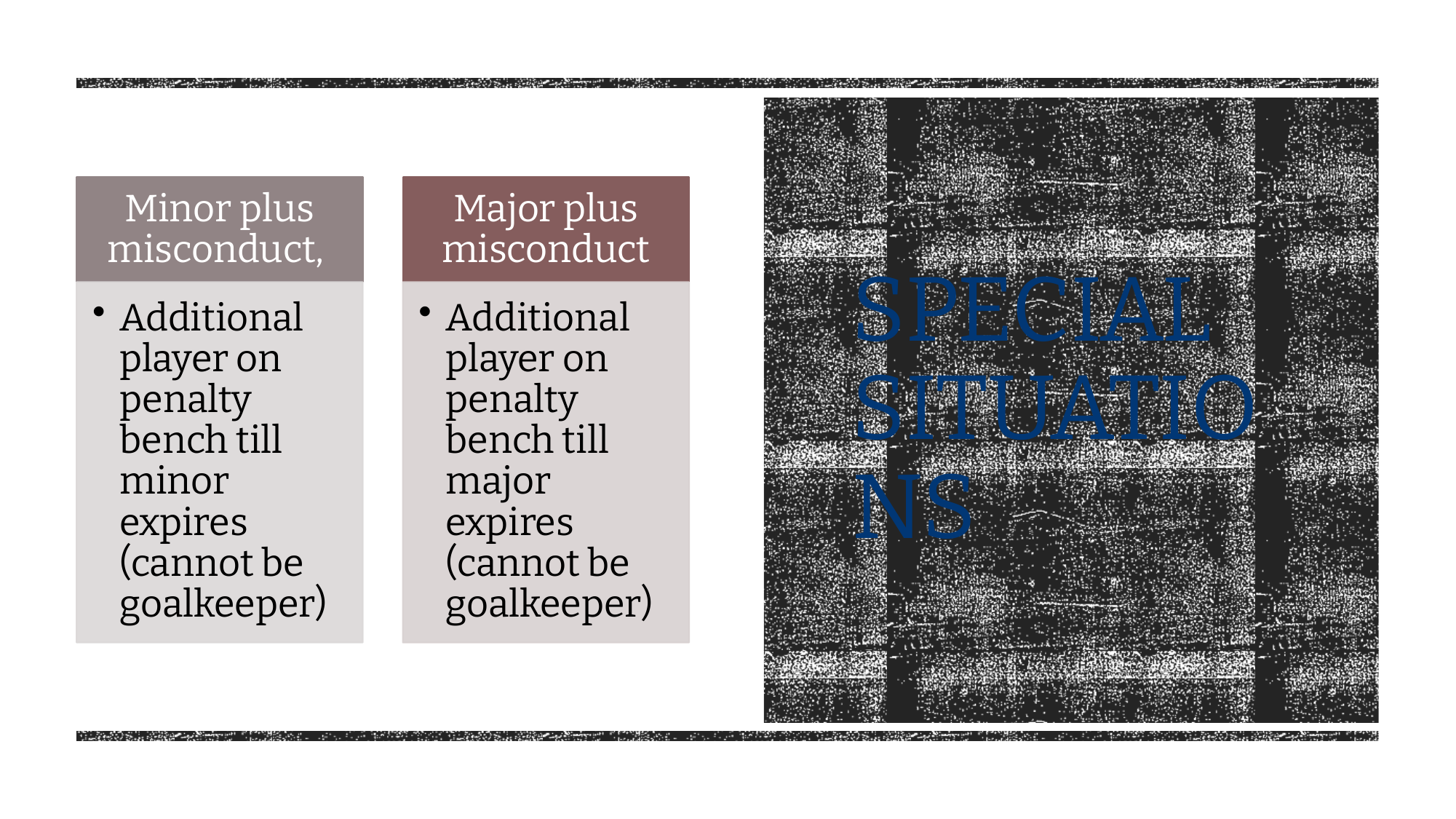

Minor plus misconduct,
Additional player on penalty bench till minor expires (cannot be goalkeeper)
Major plus misconduct
Additional player on penalty bench till major expires (cannot be goalkeeper)
# Special Situations